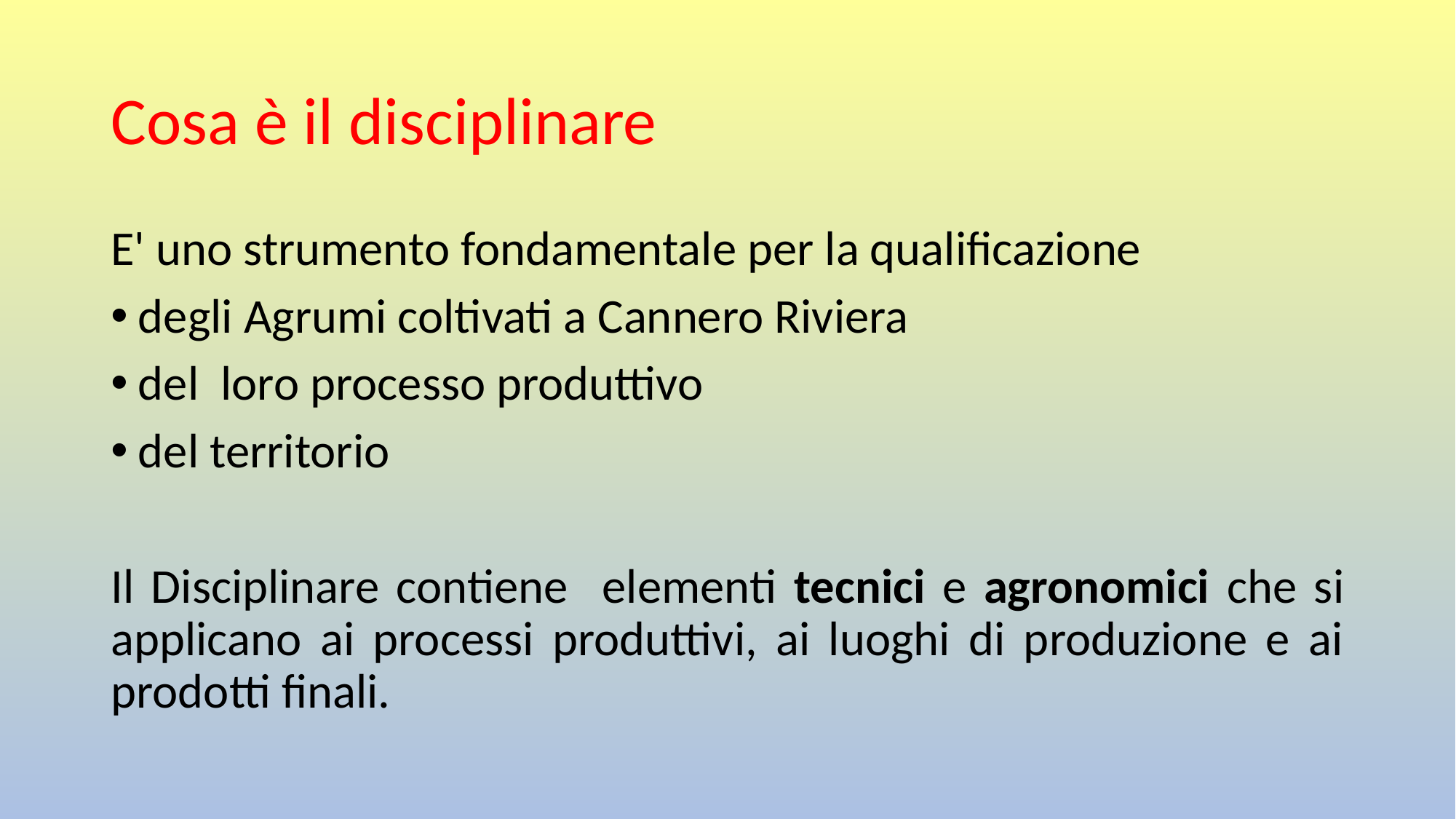

# Cosa è il disciplinare
E' uno strumento fondamentale per la qualificazione
degli Agrumi coltivati a Cannero Riviera
del  loro processo produttivo
del territorio

Il Disciplinare contiene  elementi tecnici e agronomici che si applicano ai processi produttivi, ai luoghi di produzione e ai prodotti finali.